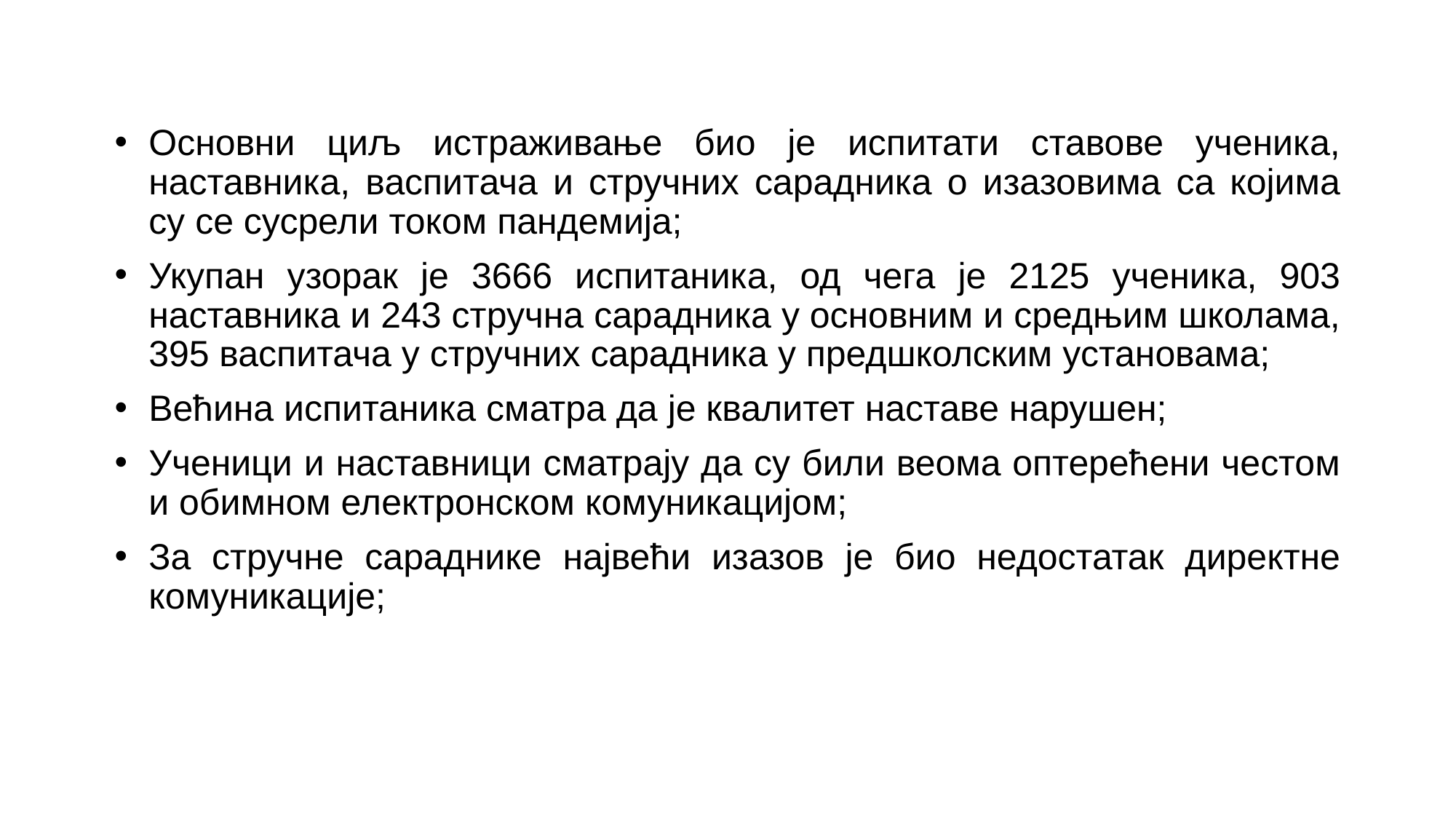

Основни циљ истраживање био је испитати ставове ученика, наставника, васпитача и стручних сарадника о изазовима са којима су се сусрели током пандемија;
Укупан узорак је 3666 испитаника, од чега је 2125 ученика, 903 наставника и 243 стручна сарадника у основним и средњим школама, 395 васпитача у стручних сарадника у предшколским установама;
Већина испитаника сматра да је квалитет наставе нарушен;
Ученици и наставници сматрају да су били веома оптерећени честом и обимном електронском комуникацијом;
За стручне сараднике највећи изазов је био недостатак директне комуникације;